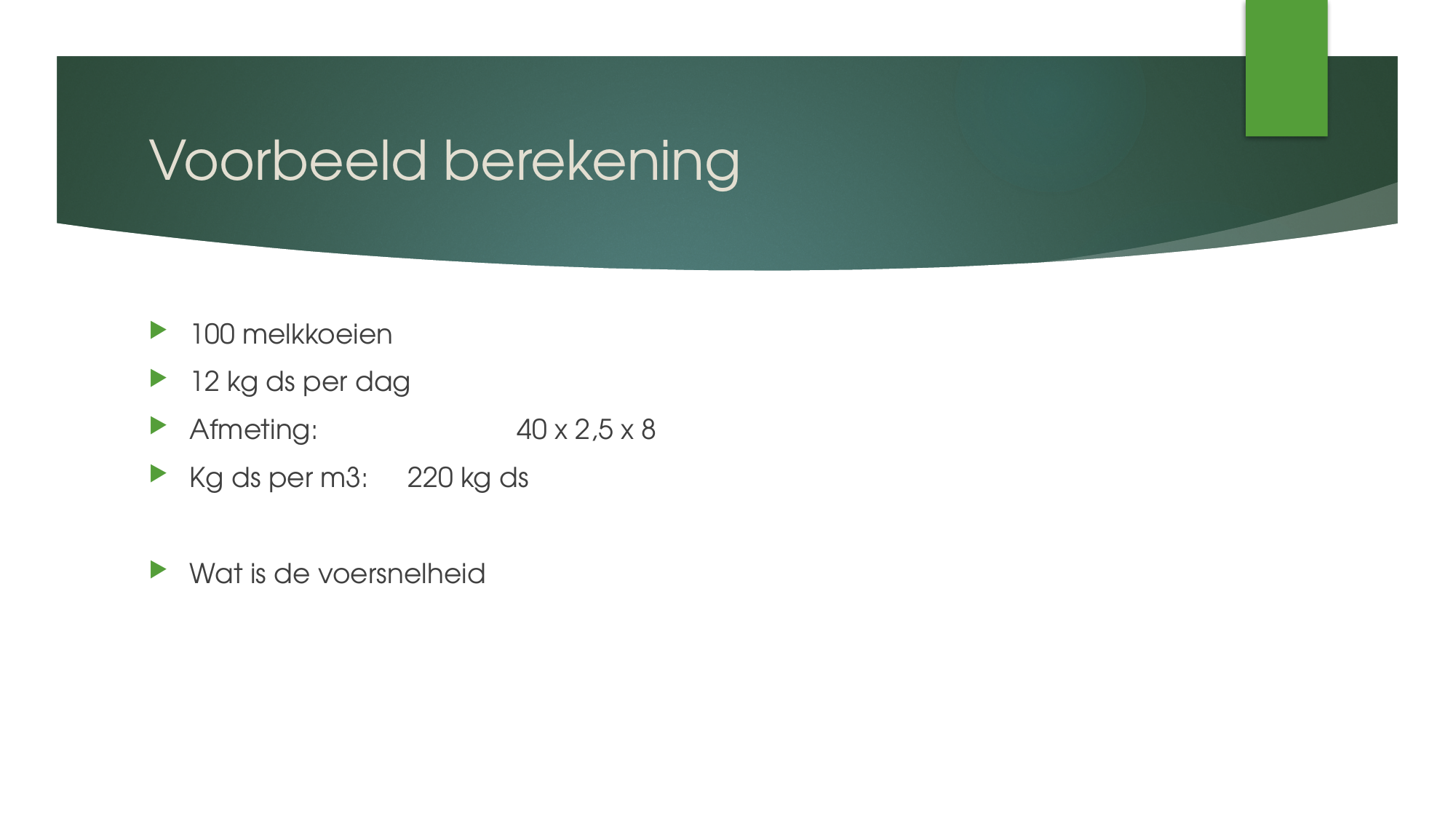

# Voorbeeld berekening
100 melkkoeien
12 kg ds per dag
Afmeting: 		40 x 2,5 x 8
Kg ds per m3:	220 kg ds

Wat is de voersnelheid